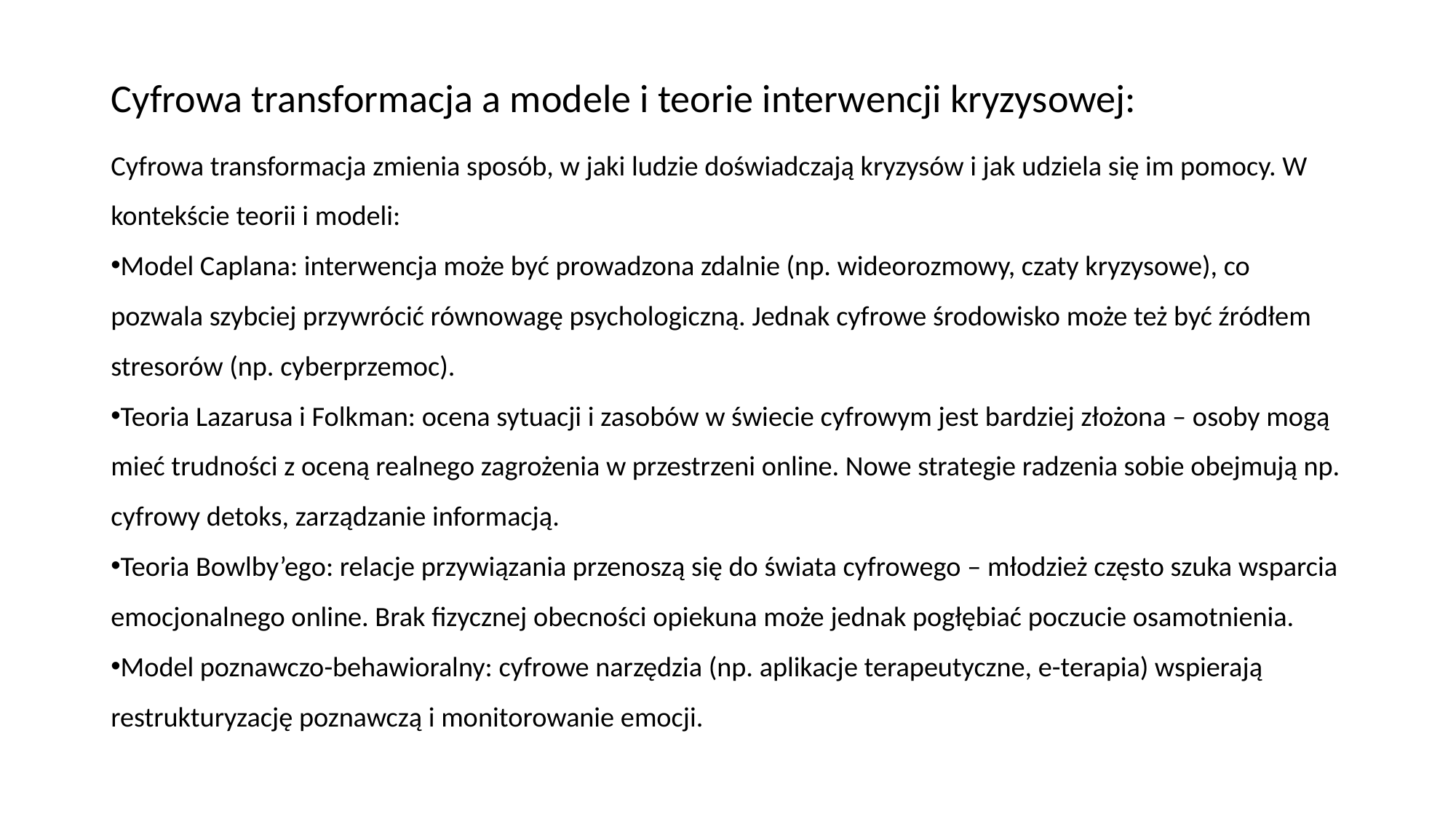

# Cyfrowa transformacja a modele i teorie interwencji kryzysowej:
Cyfrowa transformacja zmienia sposób, w jaki ludzie doświadczają kryzysów i jak udziela się im pomocy. W kontekście teorii i modeli:
Model Caplana: interwencja może być prowadzona zdalnie (np. wideorozmowy, czaty kryzysowe), co pozwala szybciej przywrócić równowagę psychologiczną. Jednak cyfrowe środowisko może też być źródłem stresorów (np. cyberprzemoc).
Teoria Lazarusa i Folkman: ocena sytuacji i zasobów w świecie cyfrowym jest bardziej złożona – osoby mogą mieć trudności z oceną realnego zagrożenia w przestrzeni online. Nowe strategie radzenia sobie obejmują np. cyfrowy detoks, zarządzanie informacją.
Teoria Bowlby’ego: relacje przywiązania przenoszą się do świata cyfrowego – młodzież często szuka wsparcia emocjonalnego online. Brak fizycznej obecności opiekuna może jednak pogłębiać poczucie osamotnienia.
Model poznawczo-behawioralny: cyfrowe narzędzia (np. aplikacje terapeutyczne, e-terapia) wspierają restrukturyzację poznawczą i monitorowanie emocji.